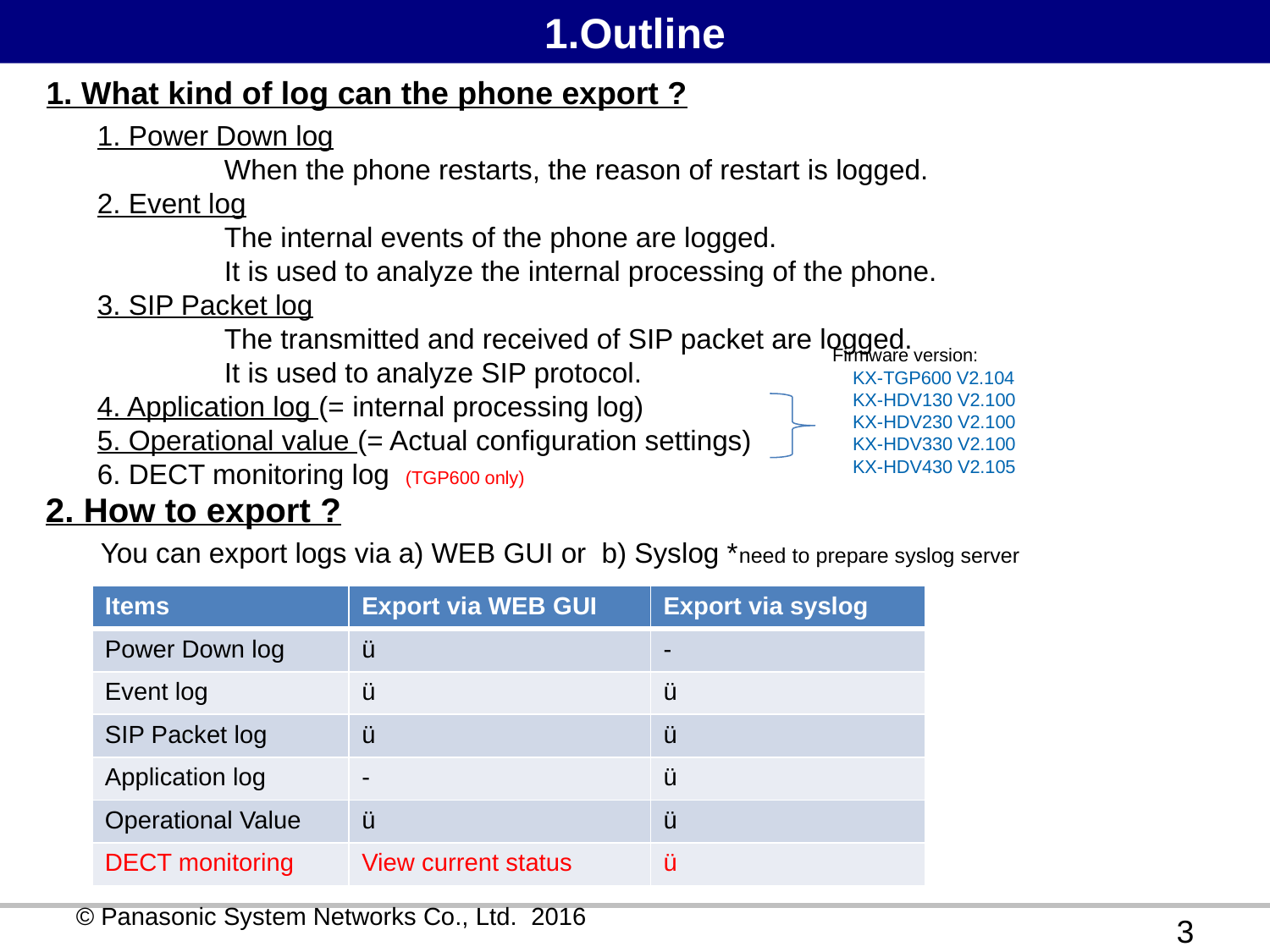

1. Outline
1.Outline
1. What kind of log can the phone export ?
1. Power Down log
	When the phone restarts, the reason of restart is logged.
2. Event log
	The internal events of the phone are logged.
	It is used to analyze the internal processing of the phone.
3. SIP Packet log
	The transmitted and received of SIP packet are logged.
	It is used to analyze SIP protocol.
4. Application log (= internal processing log)
5. Operational value (= Actual configuration settings)
6. DECT monitoring log  (TGP600 only)
Firmware version:
    KX-TGP600 V2.104
    KX-HDV130 V2.100
    KX-HDV230 V2.100
    KX-HDV330 V2.100
    KX-HDV430 V2.105

2. How to export ?
You can export logs via a) WEB GUI or  b) Syslog *need to prepare syslog server
| Items | Export via WEB GUI | Export via syslog |
| --- | --- | --- |
| Power Down log | ü | - |
| Event log | ü | ü |
| SIP Packet log | ü | ü |
| Application log | - | ü |
| Operational Value | ü | ü |
| DECT monitoring | View current status | ü |
3